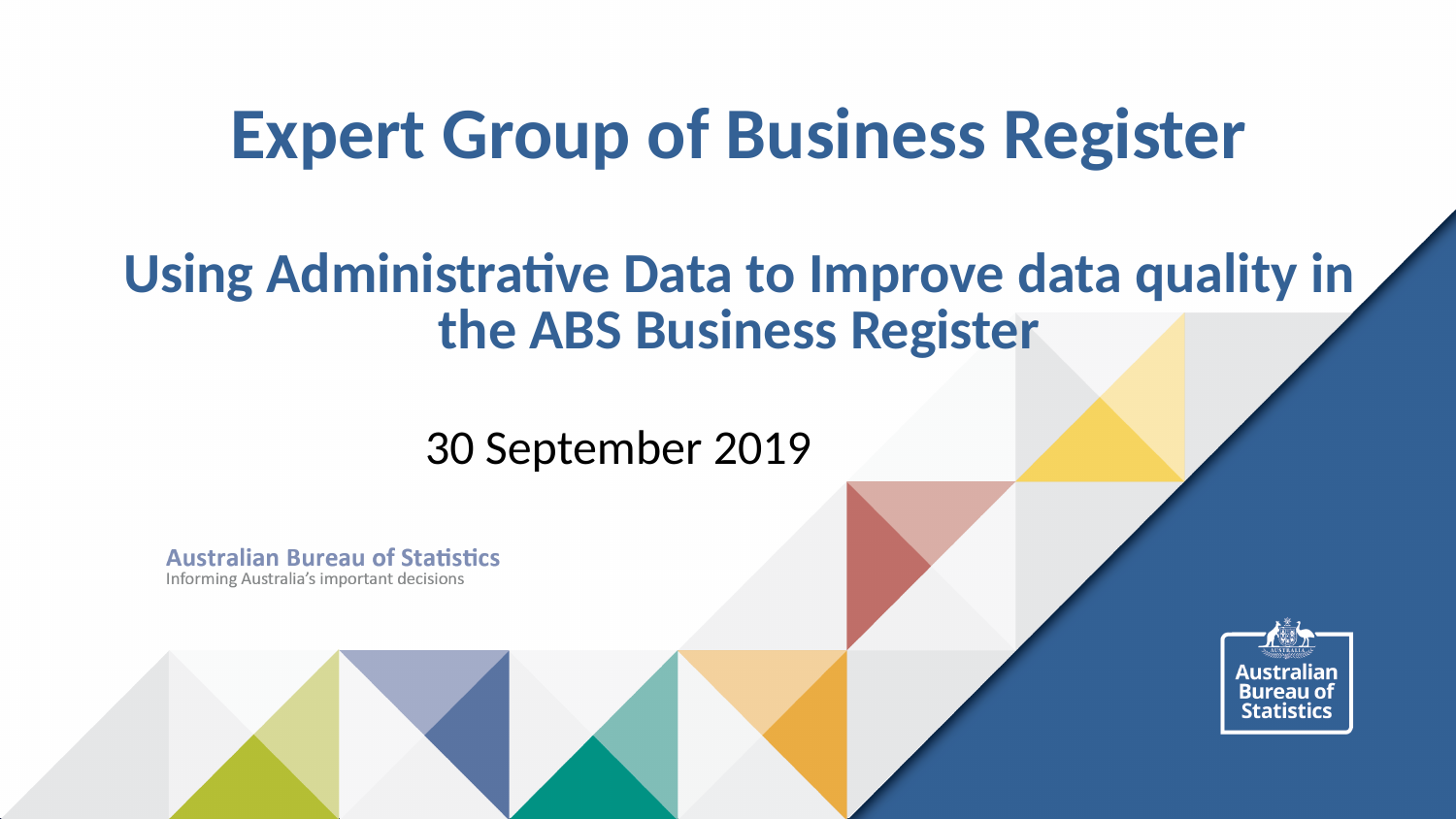

# Expert Group of Business Register Using Administrative Data to Improve data quality in the ABS Business Register
30 September 2019